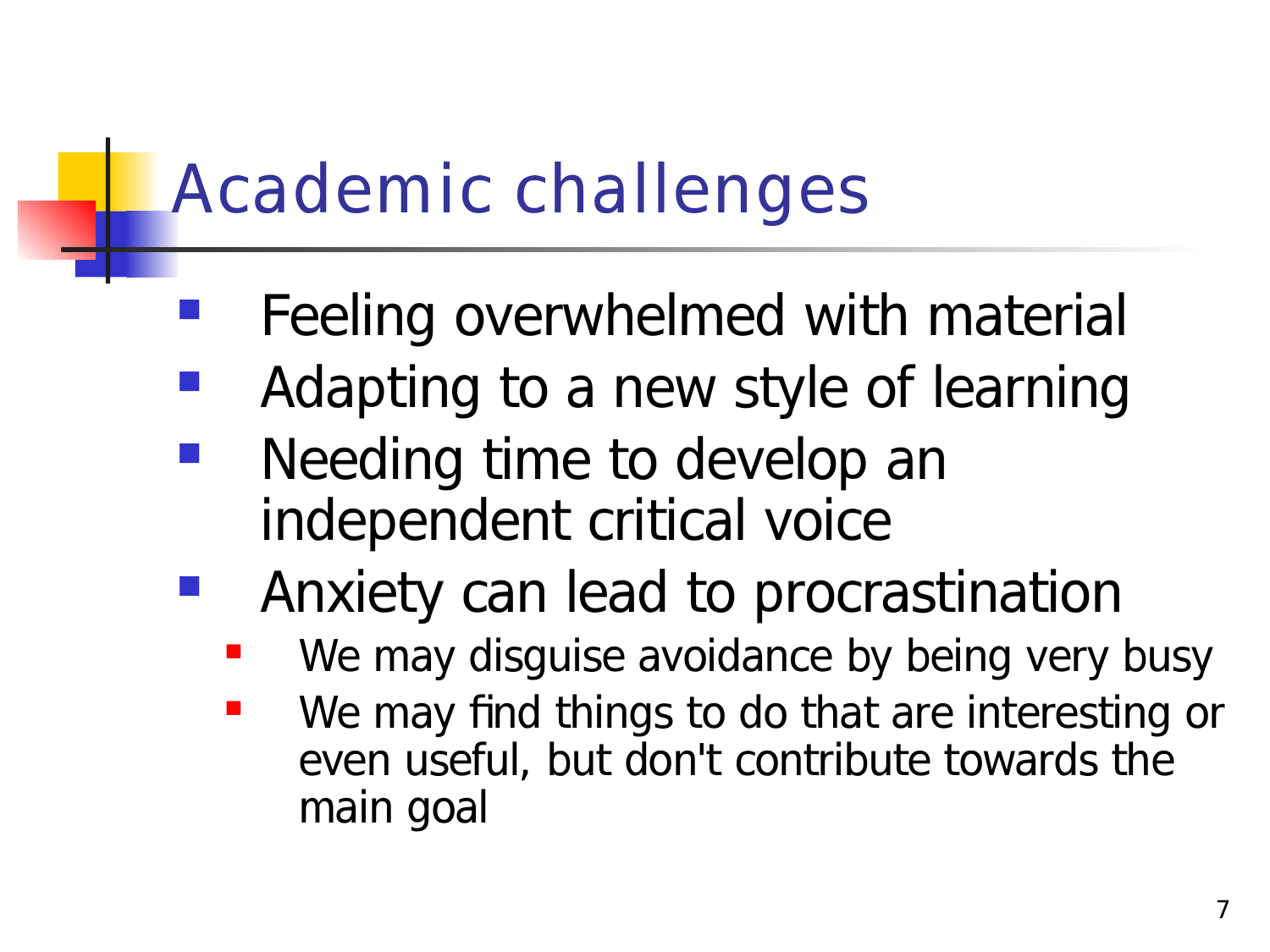

# Academic challenges
Feeling overwhelmed with material
Adapting to a new style of learning
Needing time to develop an independent critical voice
Anxiety can lead to procrastination
We may disguise avoidance by being very busy
We may find things to do that are interesting or even useful, but don't contribute towards the main goal
7